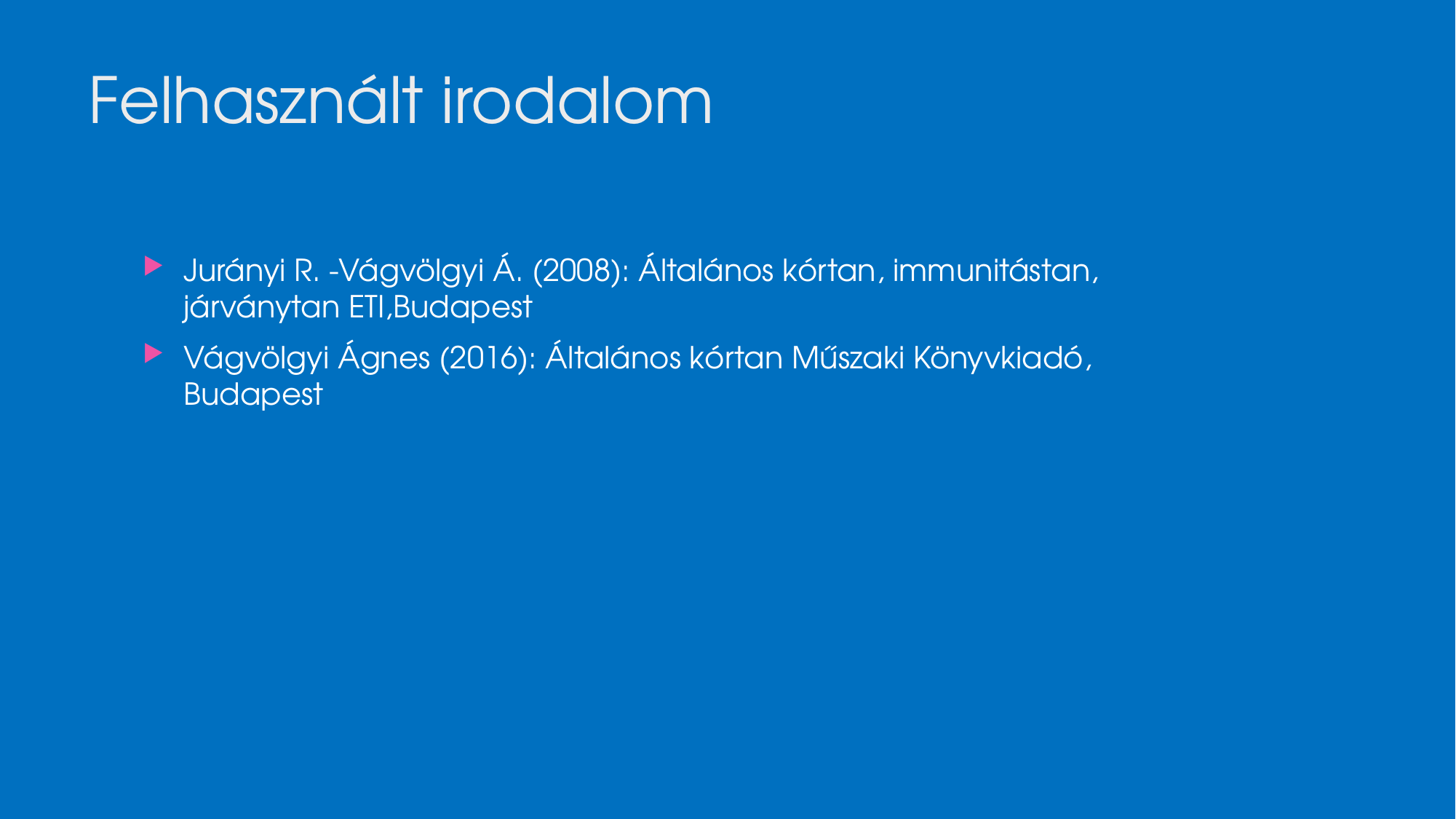

# Felhasznált irodalom
Jurányi R. -Vágvölgyi Á. (2008): Általános kórtan, immunitástan, járványtan ETI,Budapest
Vágvölgyi Ágnes (2016): Általános kórtan Műszaki Könyvkiadó, Budapest